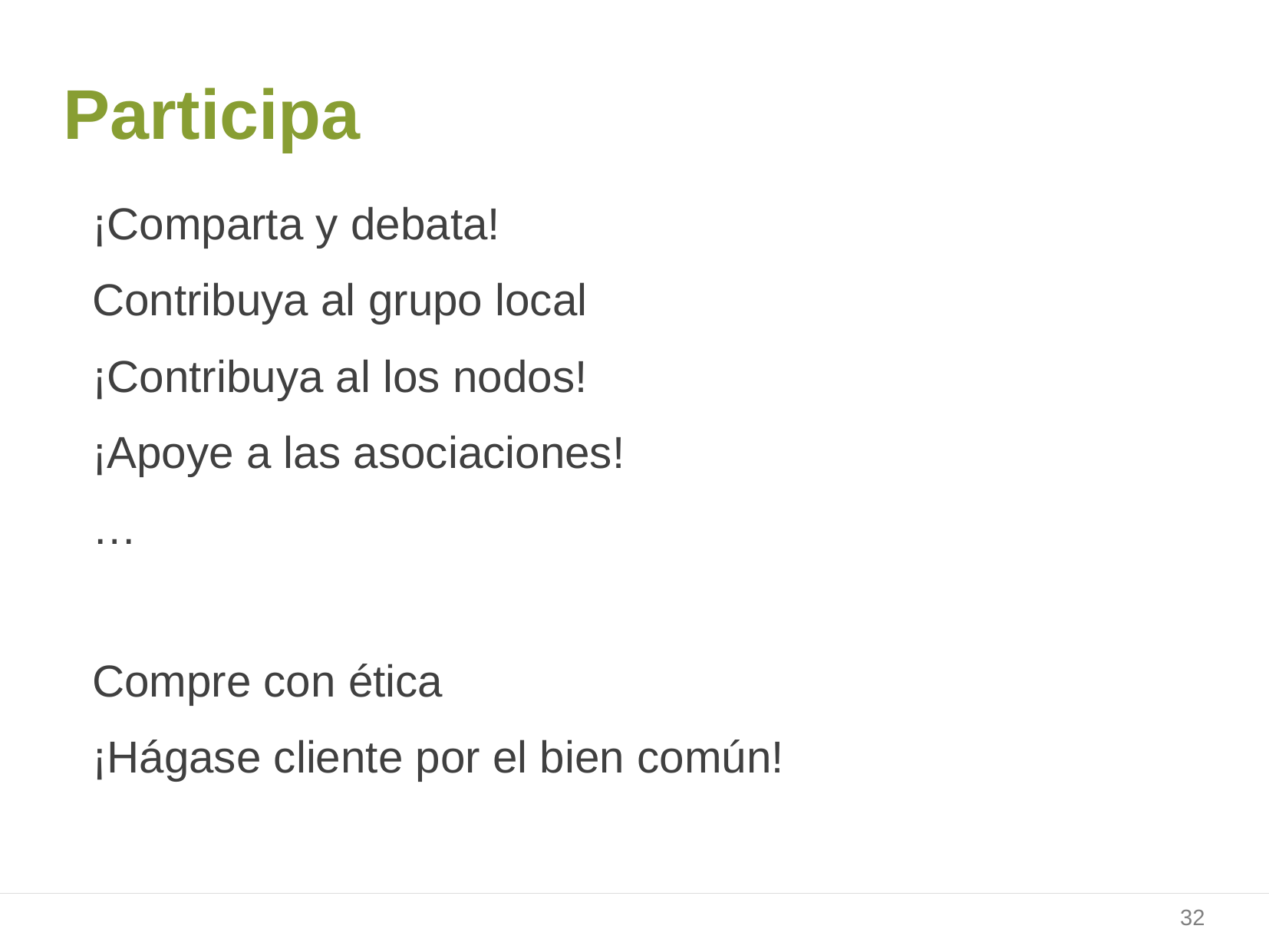

32
Participa
# ¡Comparta y debata!
Contribuya al grupo local
¡Contribuya al los nodos!
¡Apoye a las asociaciones!
…

Compre con ética
¡Hágase cliente por el bien común!